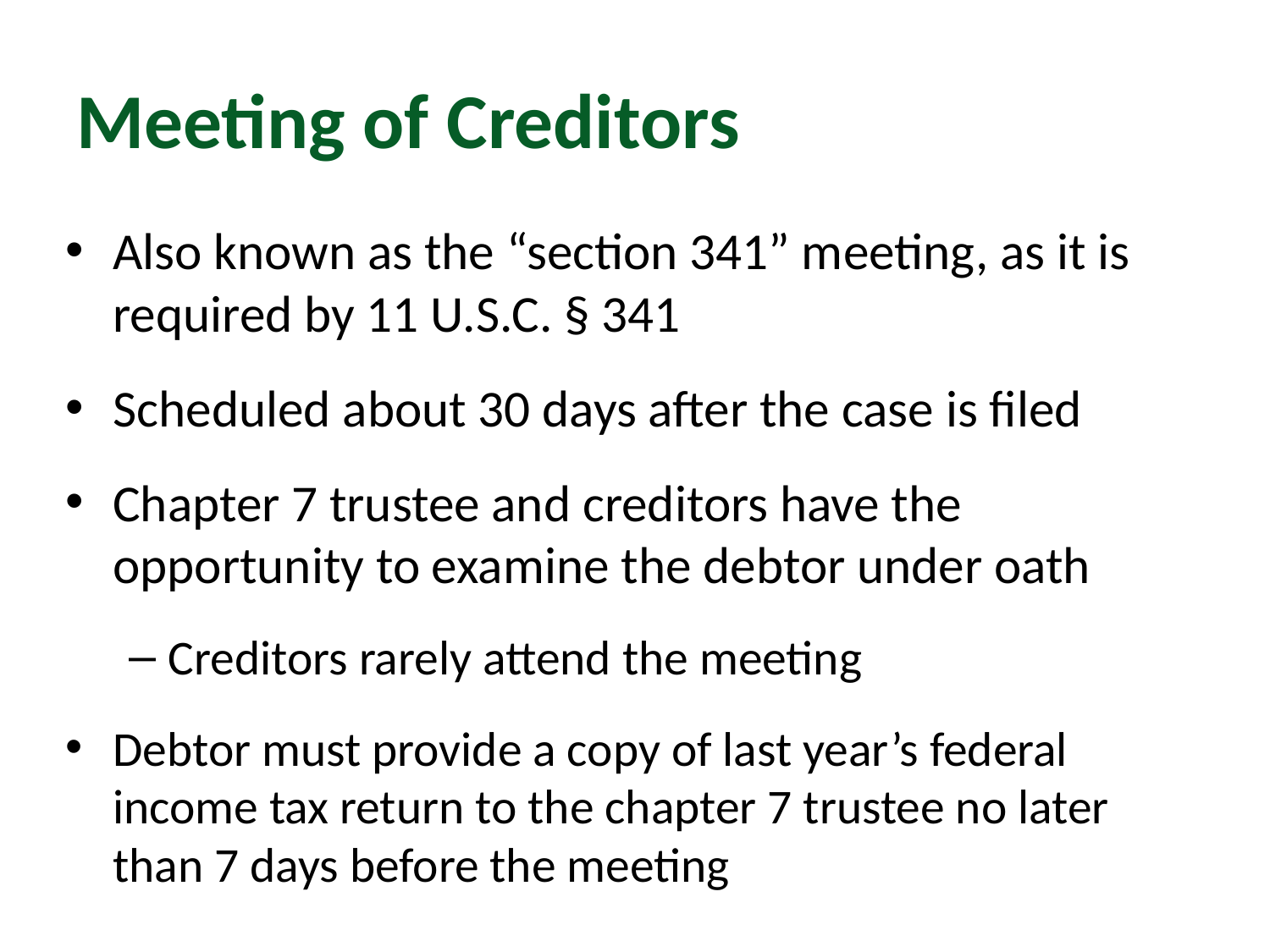

# Meeting of Creditors
Also known as the “section 341” meeting, as it is required by 11 U.S.C. § 341
Scheduled about 30 days after the case is filed
Chapter 7 trustee and creditors have the opportunity to examine the debtor under oath
Creditors rarely attend the meeting
Debtor must provide a copy of last year’s federal income tax return to the chapter 7 trustee no later than 7 days before the meeting